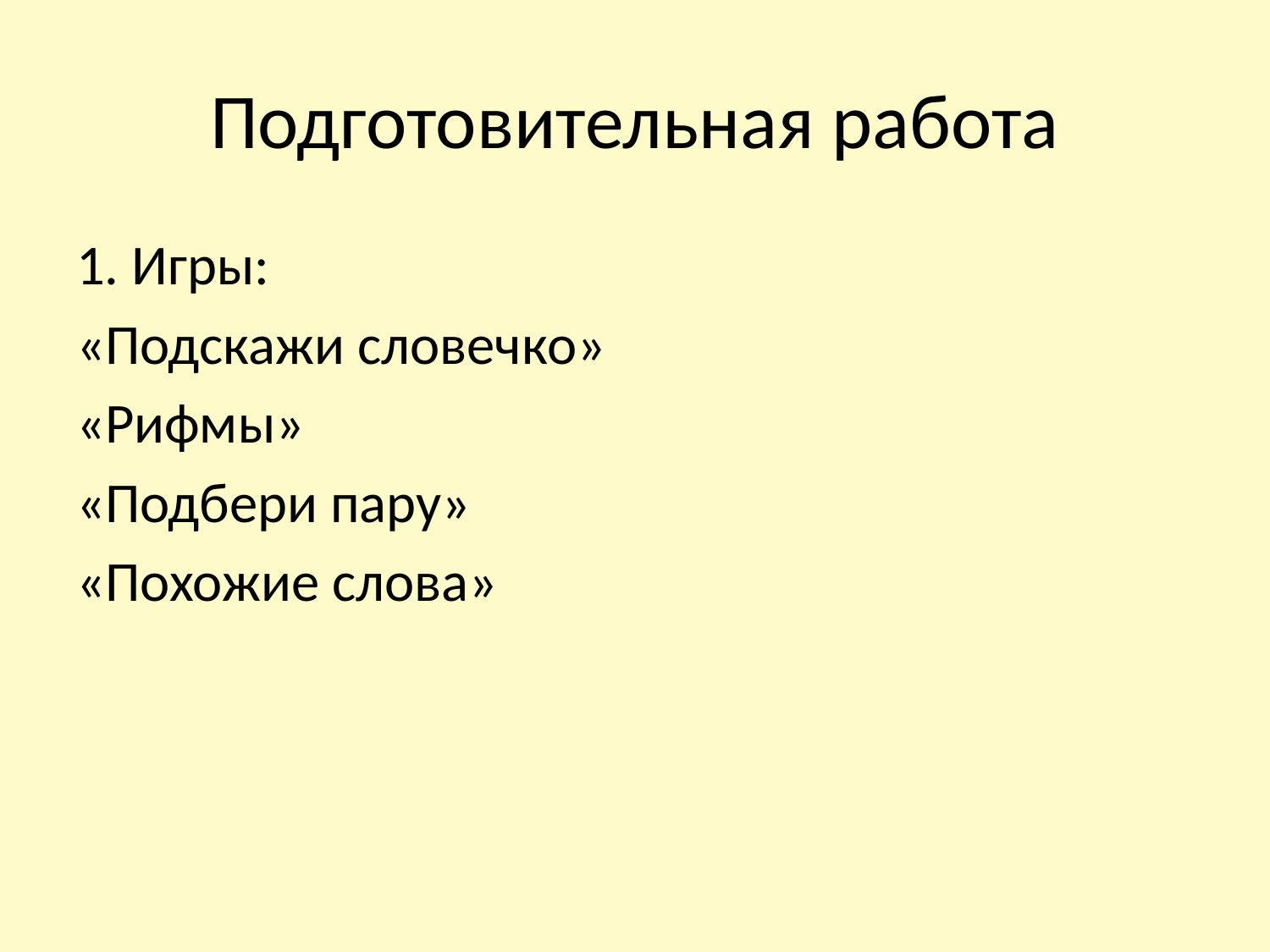

# Подготовительная работа
1. Игры:
«Подскажи словечко»
«Рифмы»
«Подбери пару»
«Похожие слова»